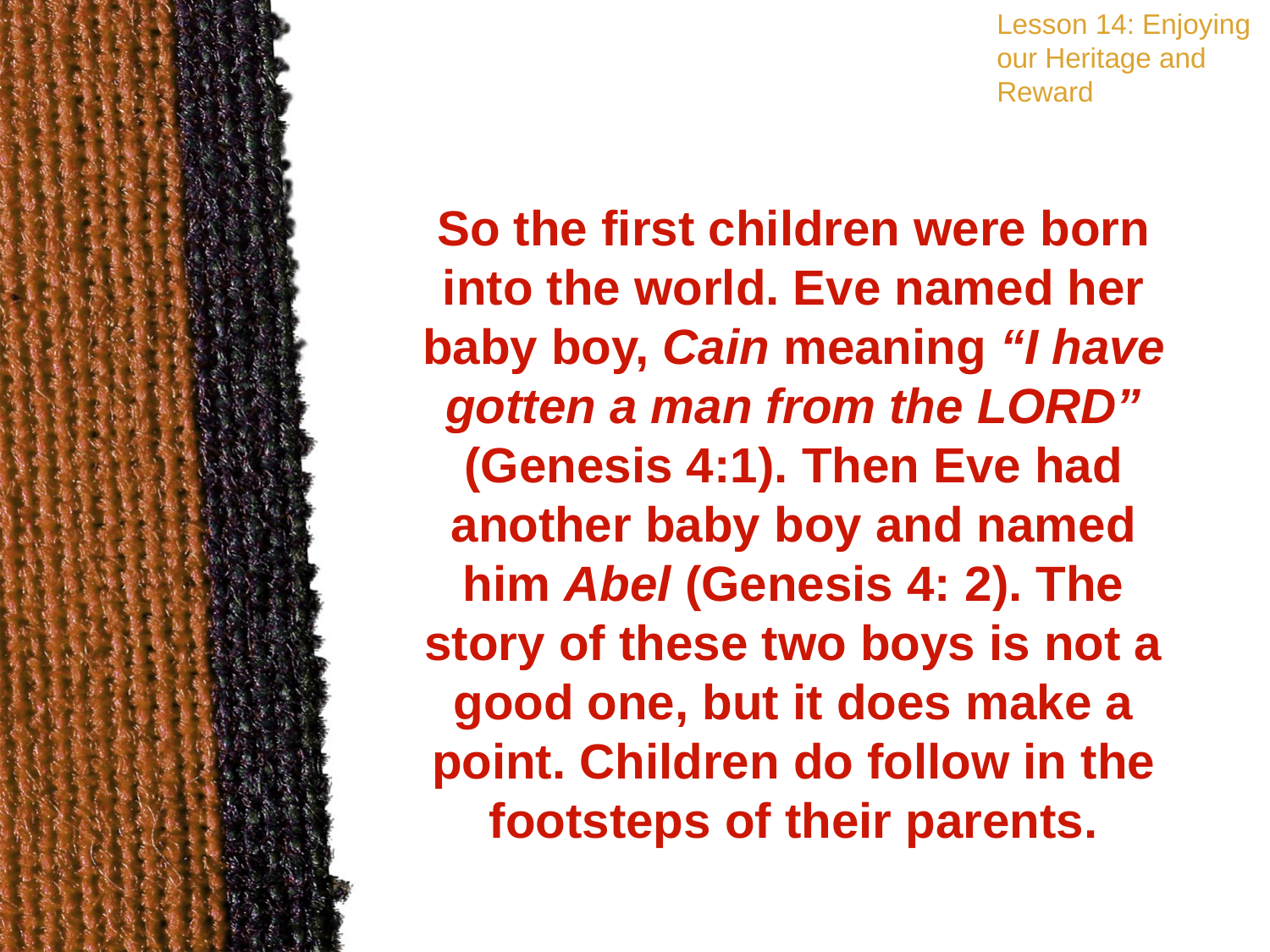

Lesson 14: Enjoying our Heritage and Reward
So the first children were born into the world. Eve named her baby boy, Cain meaning “I have gotten a man from the LORD” (Genesis 4:1). Then Eve had another baby boy and named him Abel (Genesis 4: 2). The story of these two boys is not a good one, but it does make a point. Children do follow in the footsteps of their parents.